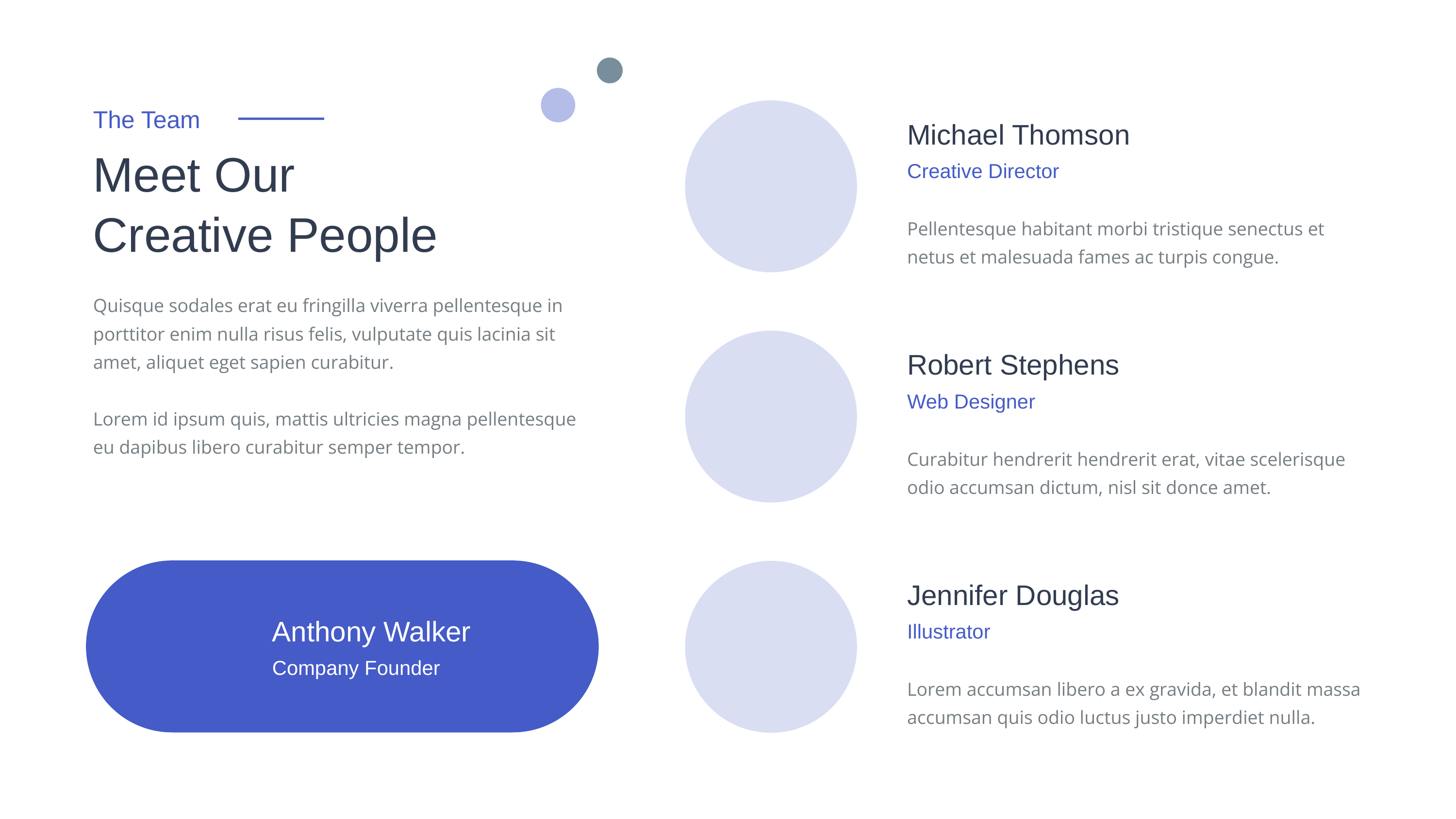

The Team

Michael Thomson

Meet Our
Creative People
Creative Director
Pellentesque habitant morbi tristique senectus et netus et malesuada fames ac turpis congue.
Quisque sodales erat eu fringilla viverra pellentesque in porttitor enim nulla risus felis, vulputate quis lacinia sit amet, aliquet eget sapien curabitur.

Lorem id ipsum quis, mattis ultricies magna pellentesque eu dapibus libero curabitur semper tempor.

Robert Stephens

Web Designer
Curabitur hendrerit hendrerit erat, vitae scelerisque odio accumsan dictum, nisl sit donce amet.

Jennifer Douglas

Anthony Walker
Illustrator
Company Founder
Lorem accumsan libero a ex gravida, et blandit massa accumsan quis odio luctus justo imperdiet nulla.